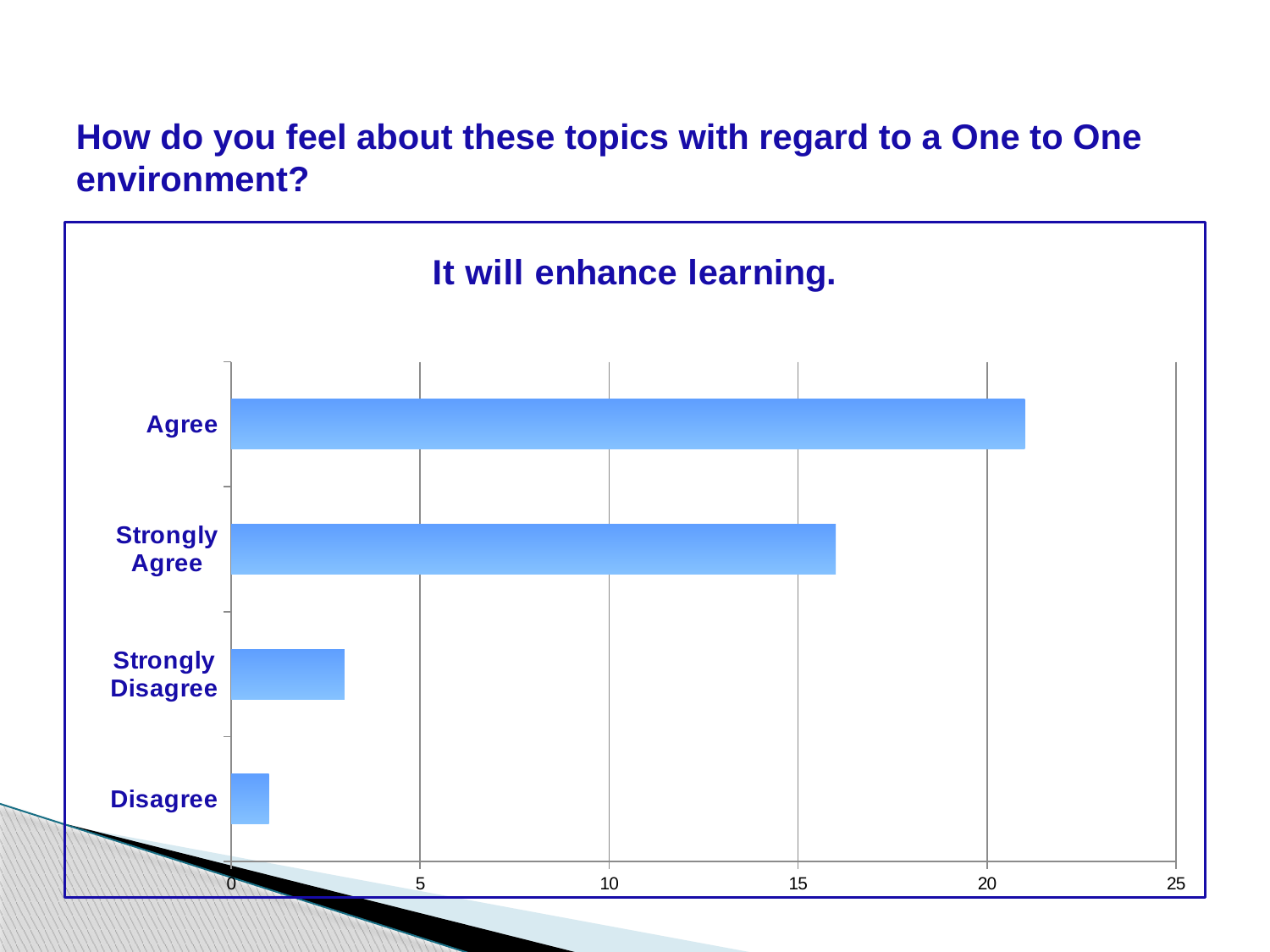

How do you feel about these topics with regard to a One to One environment?

### Chart: It will enhance learning.

| Category | Total |
|---|---|
| Disagree | 1.0 |
| Strongly Disagree | 3.0 |
| Strongly Agree | 16.0 |
| Agree | 21.0 |